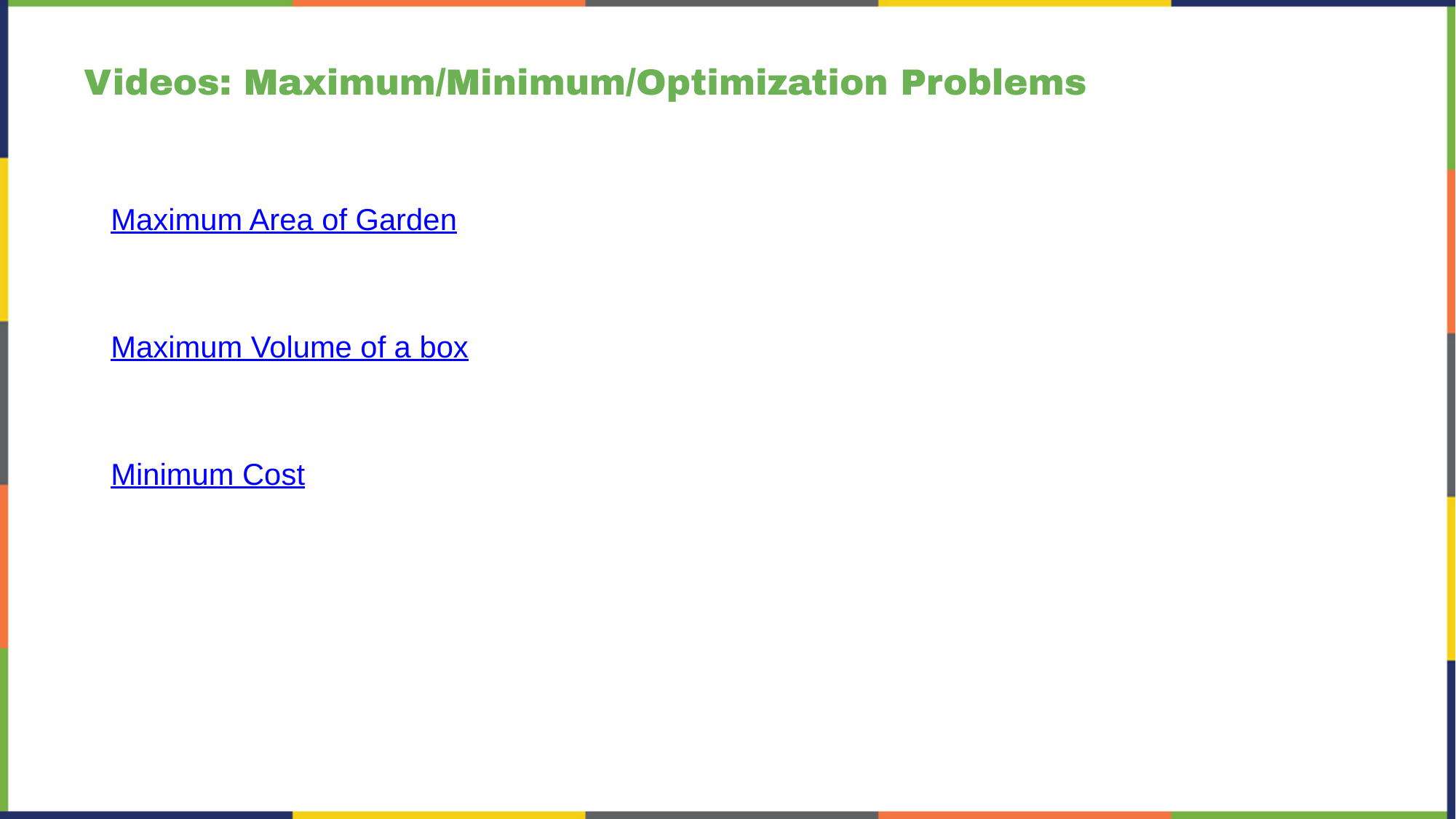

# Videos: Maximum/Minimum/Optimization Problems

Maximum Area of Garden

Maximum Volume of a box

Minimum Cost